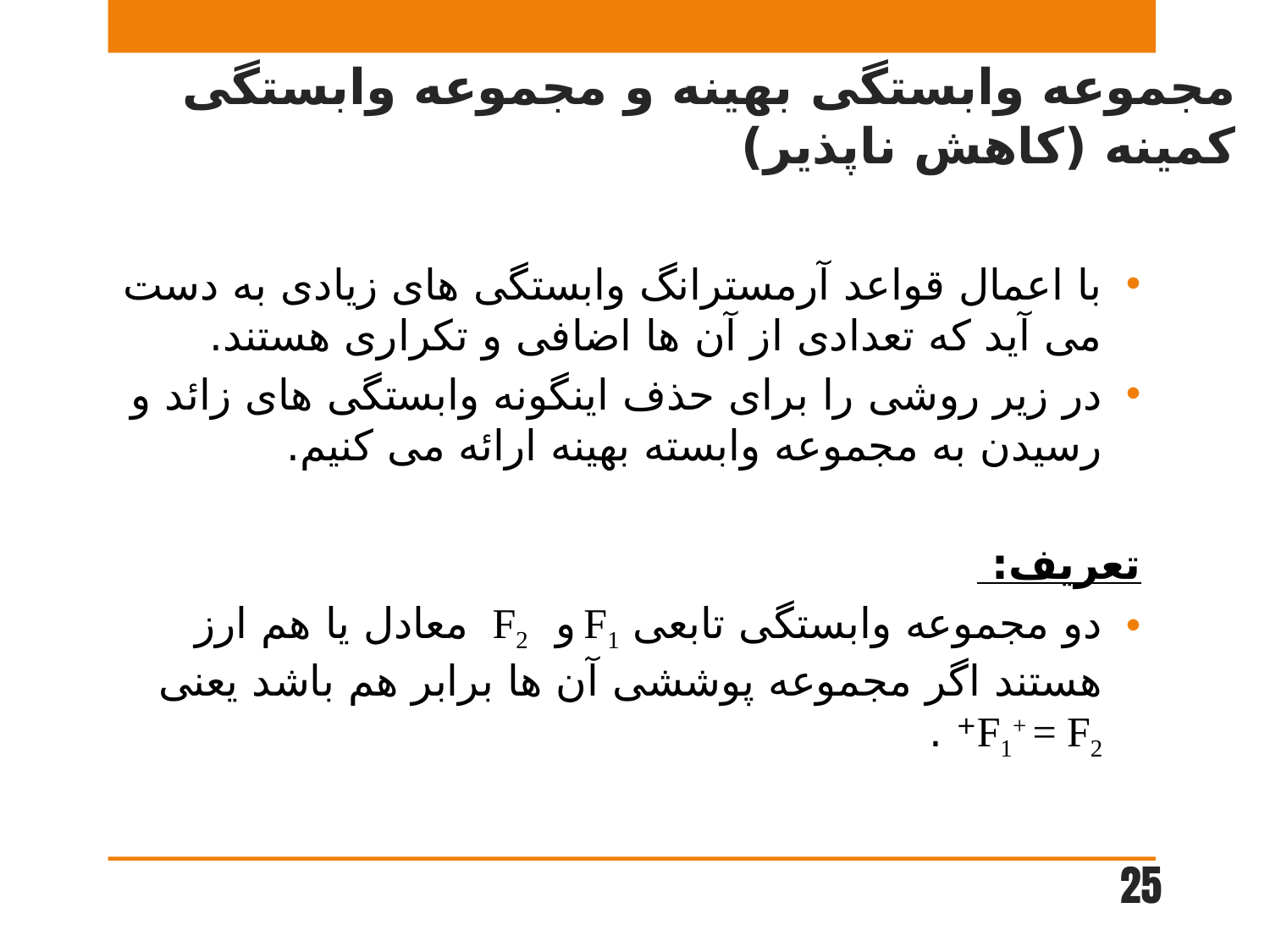

# مجموعه وابستگی بهینه و مجموعه وابستگی کمینه (کاهش ناپذیر)
با اعمال قواعد آرمسترانگ وابستگی های زیادی به دست می آید که تعدادی از آن ها اضافی و تکراری هستند.
در زیر روشی را برای حذف اینگونه وابستگی های زائد و رسیدن به مجموعه وابسته بهینه ارائه می کنیم.

تعریف:
دو مجموعه وابستگی تابعی F1 و  F2   معادل یا هم ارز هستند اگر مجموعه پوششی آن ها برابر هم باشد یعنی F1+ = F2+ .

25